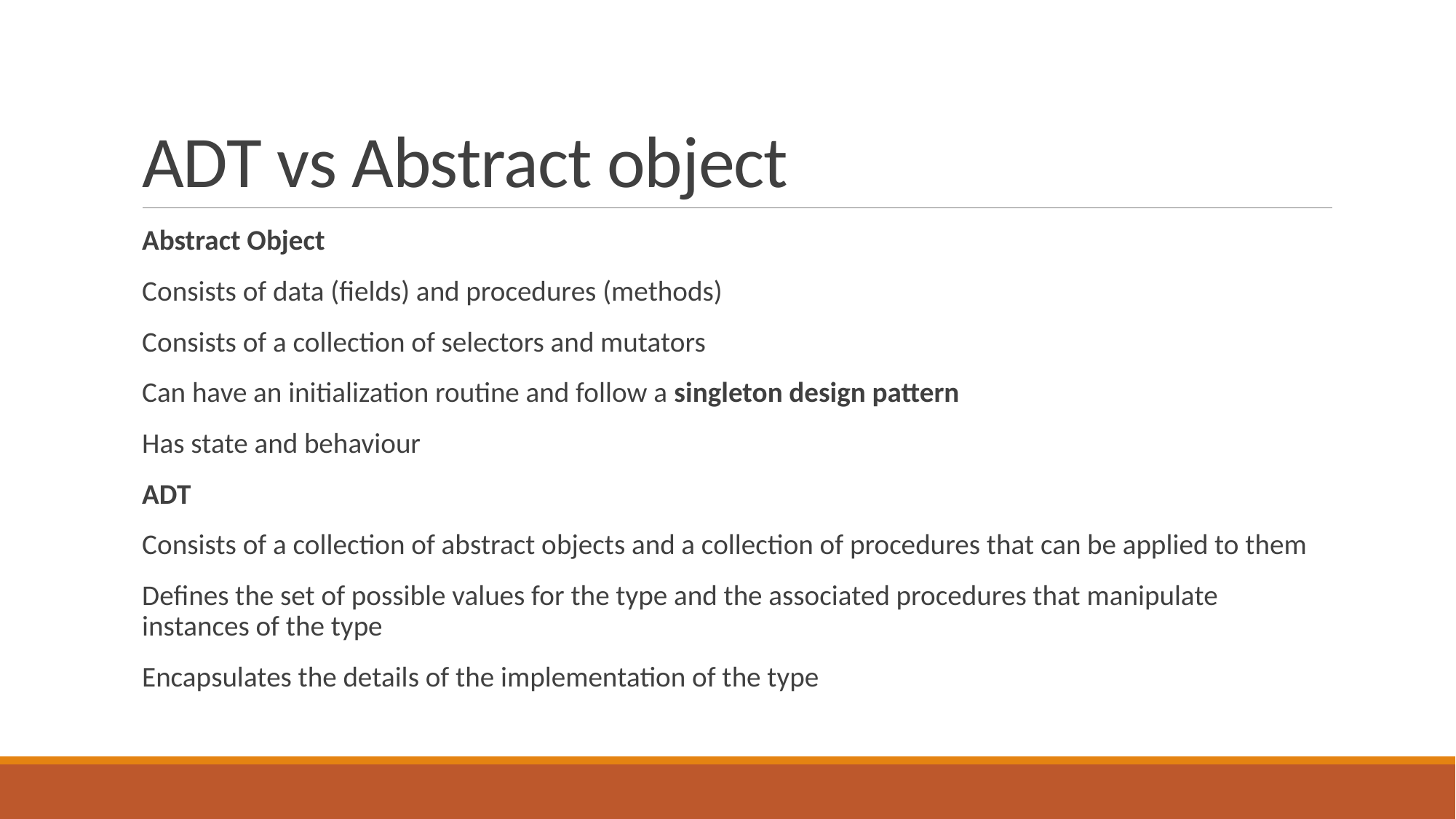

# ADT vs Abstract object
Abstract Object
Consists of data (fields) and procedures (methods)
Consists of a collection of selectors and mutators
Can have an initialization routine and follow a singleton design pattern
Has state and behaviour
ADT
Consists of a collection of abstract objects and a collection of procedures that can be applied to them
Defines the set of possible values for the type and the associated procedures that manipulate instances of the type
Encapsulates the details of the implementation of the type